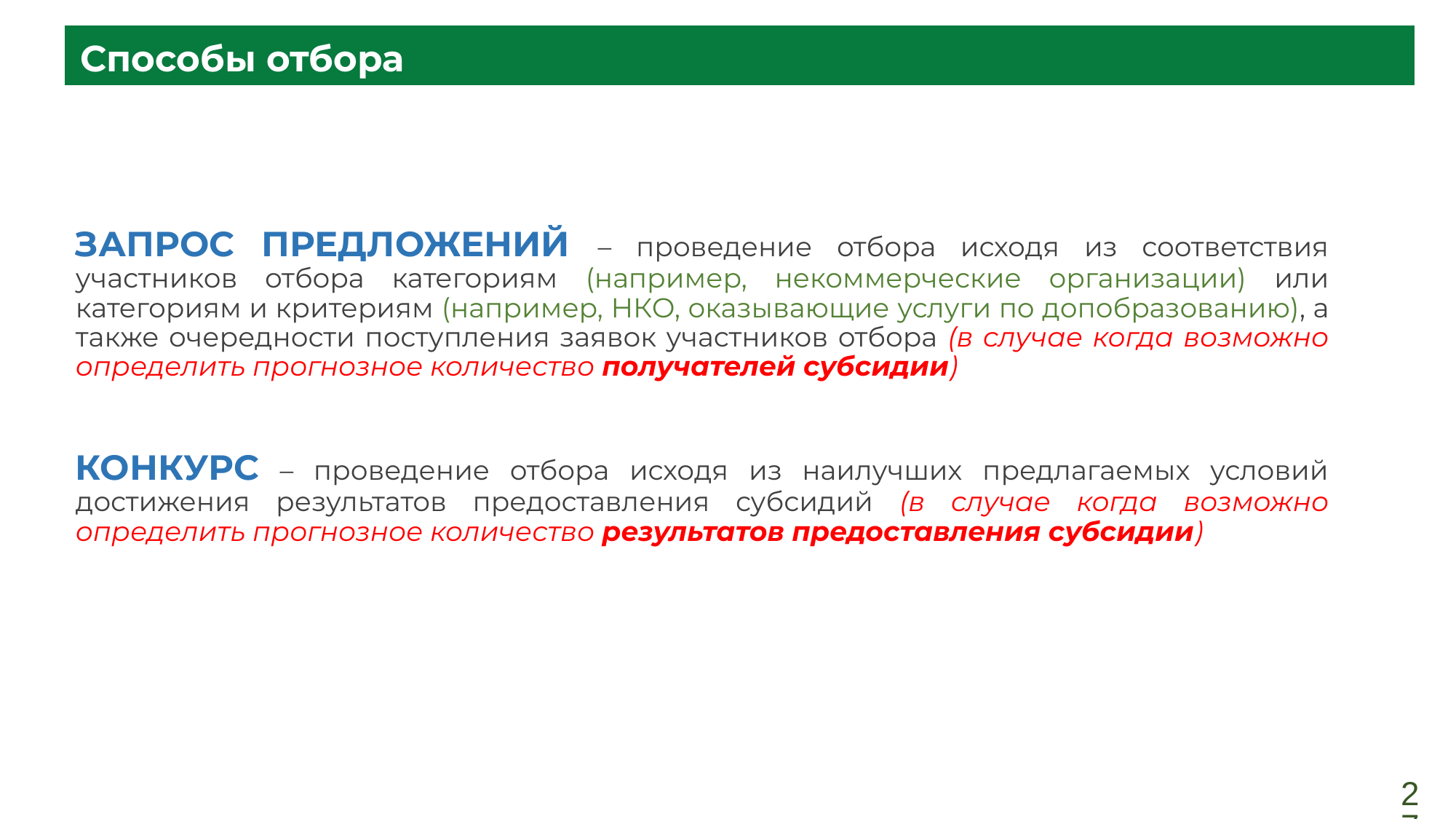

Способы отбора
ЗАПРОС ПРЕДЛОЖЕНИЙ – проведение отбора исходя из соответствия участников отбора категориям (например, некоммерческие организации) или категориям и критериям (например, НКО, оказывающие услуги по допобразованию), а также очередности поступления заявок участников отбора (в случае когда возможно определить прогнозное количество получателей субсидии)

КОНКУРС – проведение отбора исходя из наилучших предлагаемых условий достижения результатов предоставления субсидий (в случае когда возможно определить прогнозное количество результатов предоставления субсидии)

27